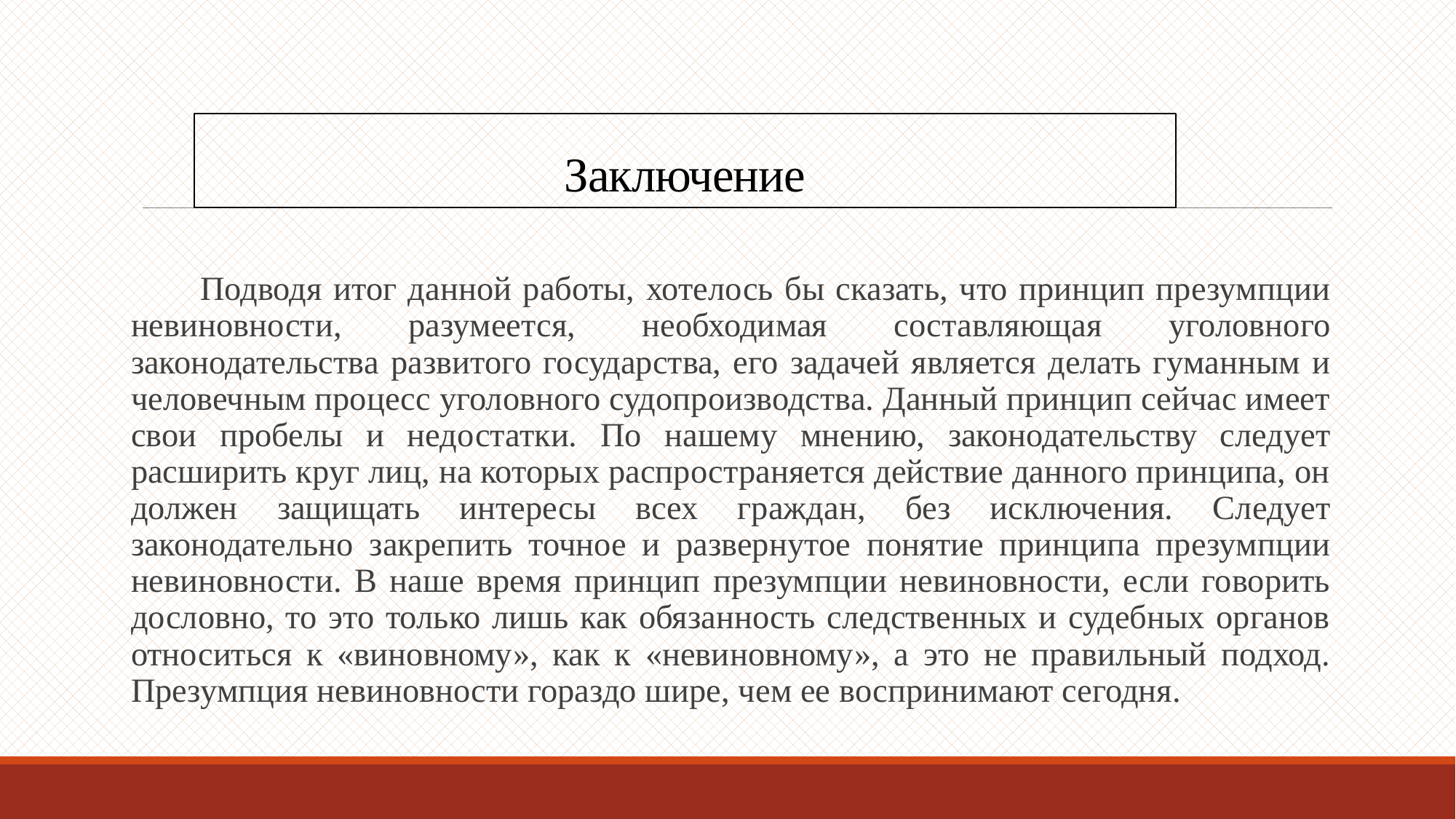

# Заключение

       Подводя итог данной работы, хотелось бы сказать, что принцип презумпции невиновности, разумеется, необходимая составляющая уголовного законодательства развитого государства, его задачей является делать гуманным и человечным процесс уголовного судопроизводства. Данный принцип сейчас имеет свои пробелы и недостатки. По нашему мнению, законодательству следует расширить круг лиц, на которых распространяется действие данного принципа, он должен защищать интересы всех граждан, без исключения. Следует законодательно закрепить точное и развернутое понятие принципа презумпции невиновности. В наше время принцип презумпции невиновности, если говорить дословно, то это только лишь как обязанность следственных и судебных органов относиться к «виновному», как к «невиновному», а это не правильный подход. Презумпция невиновности гораздо шире, чем ее воспринимают сегодня.